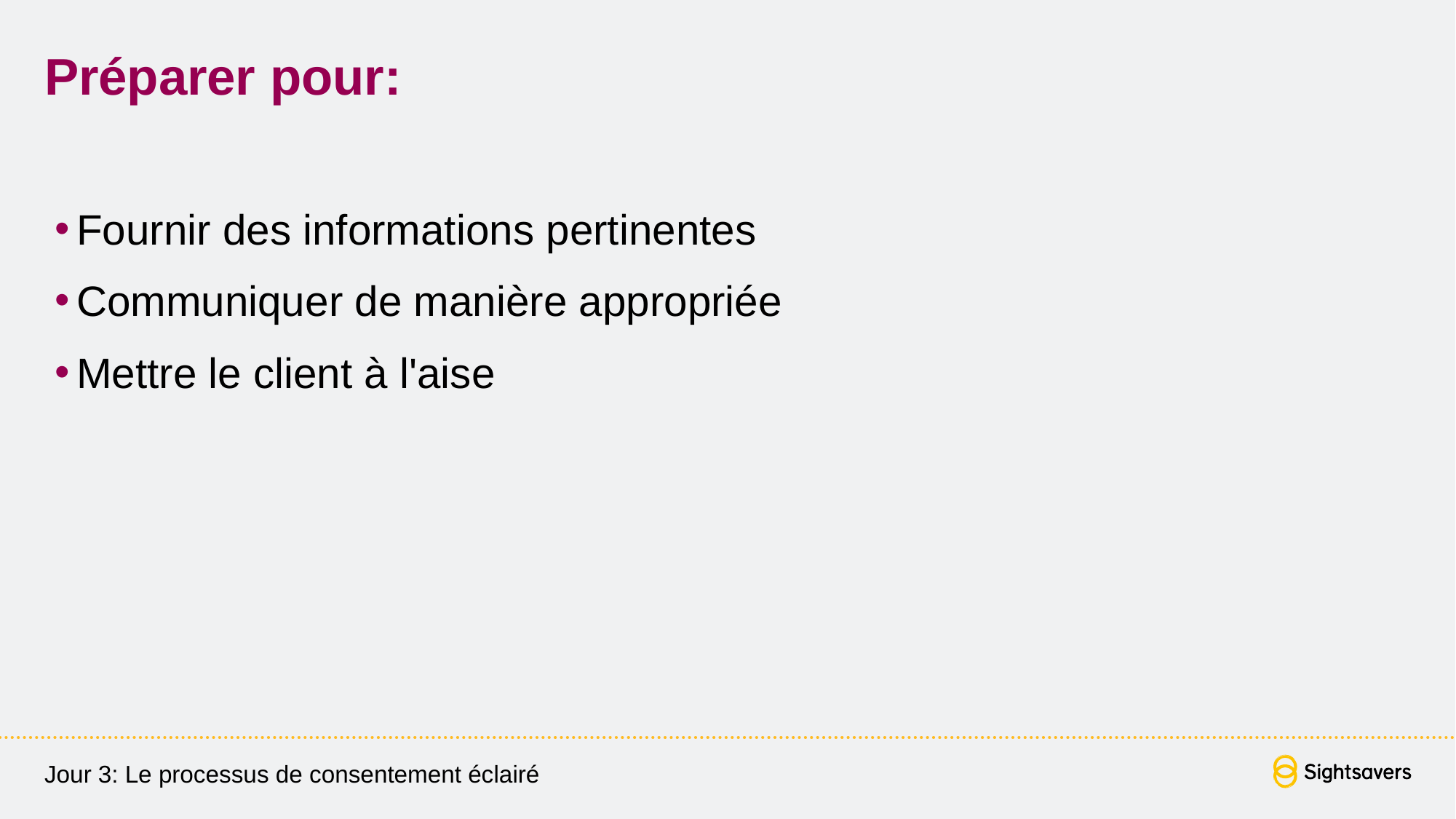

# Préparer pour:
Fournir des informations pertinentes
Communiquer de manière appropriée
Mettre le client à l'aise
Jour 3: Le processus de consentement éclairé